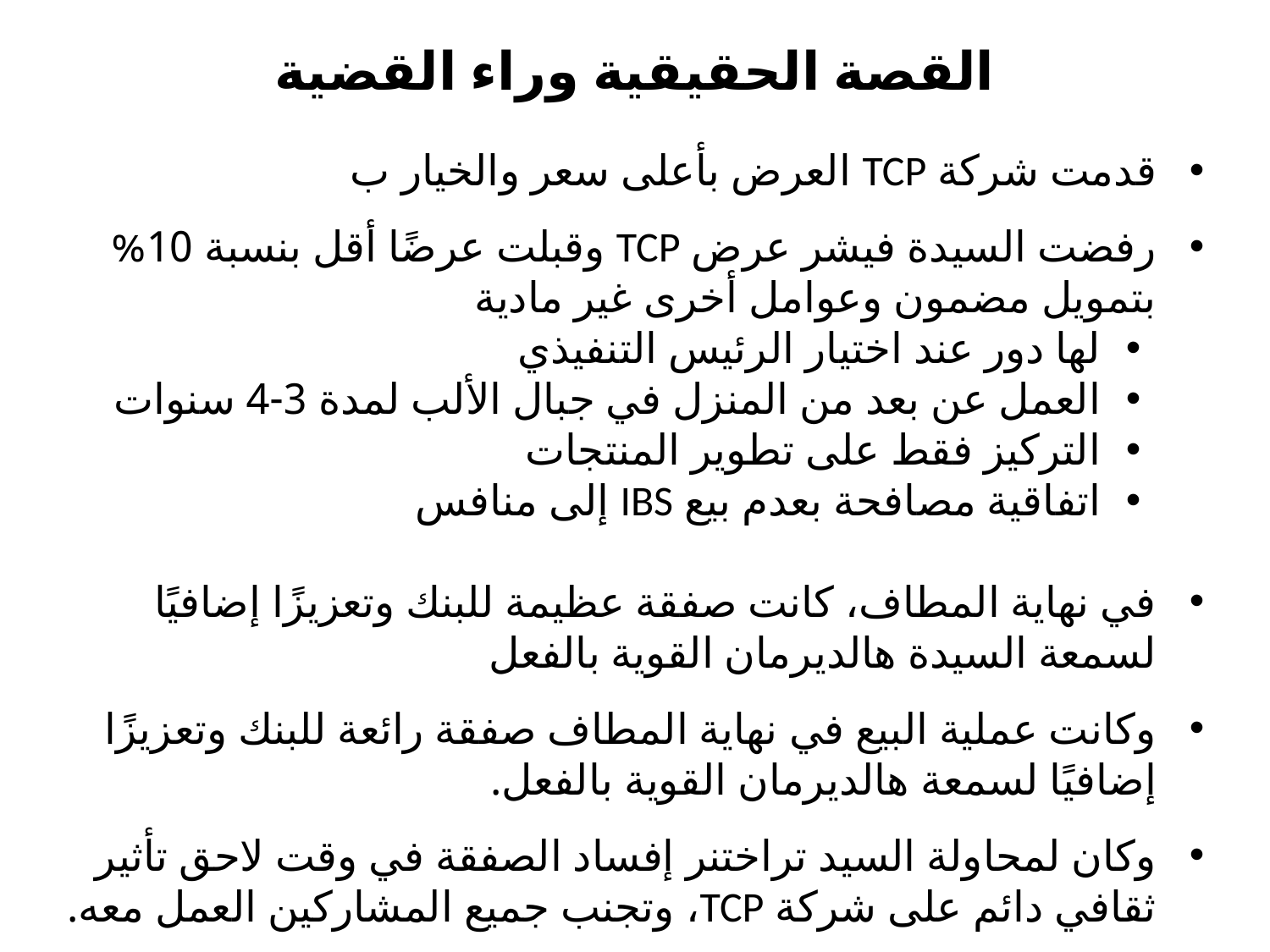

# القصة الحقيقية وراء القضية
قدمت شركة TCP العرض بأعلى سعر والخيار ب

رفضت السيدة فيشر عرض TCP وقبلت عرضًا أقل بنسبة 10% بتمويل مضمون وعوامل أخرى غير مادية
لها دور عند اختيار الرئيس التنفيذي
العمل عن بعد من المنزل في جبال الألب لمدة 3-4 سنوات
التركيز فقط على تطوير المنتجات
اتفاقية مصافحة بعدم بيع IBS إلى منافس

في نهاية المطاف، كانت صفقة عظيمة للبنك وتعزيزًا إضافيًا لسمعة السيدة هالديرمان القوية بالفعل

وكانت عملية البيع في نهاية المطاف صفقة رائعة للبنك وتعزيزًا إضافيًا لسمعة هالديرمان القوية بالفعل.

وكان لمحاولة السيد تراختنر إفساد الصفقة في وقت لاحق تأثير ثقافي دائم على شركة TCP، وتجنب جميع المشاركين العمل معه.